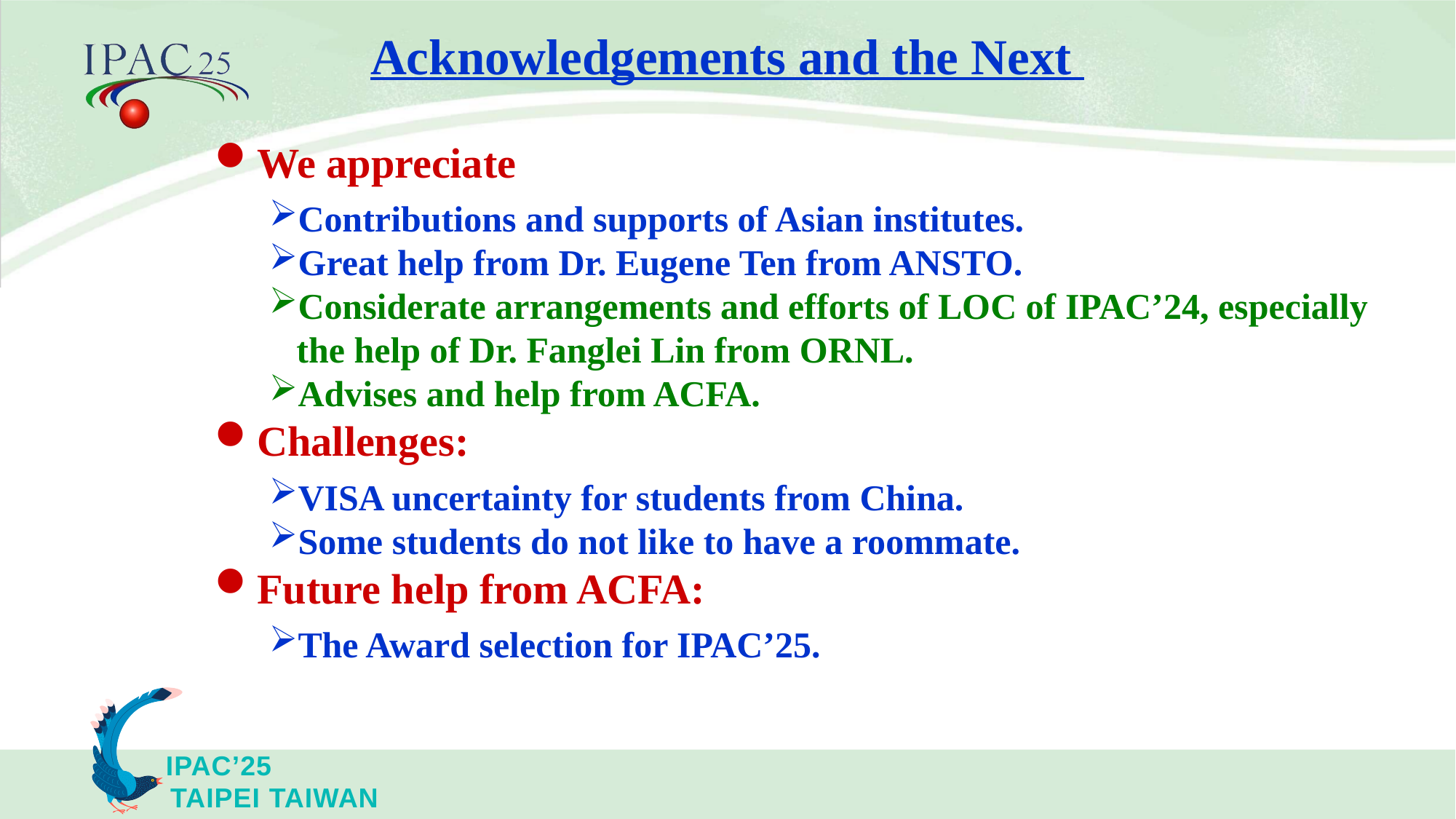

# Acknowledgements and the Next
We appreciate
Contributions and supports of Asian institutes.
Great help from Dr. Eugene Ten from ANSTO.
Considerate arrangements and efforts of LOC of IPAC’24, especially the help of Dr. Fanglei Lin from ORNL.
Advises and help from ACFA.
Challenges:
VISA uncertainty for students from China.
Some students do not like to have a roommate.
Future help from ACFA:
The Award selection for IPAC’25.